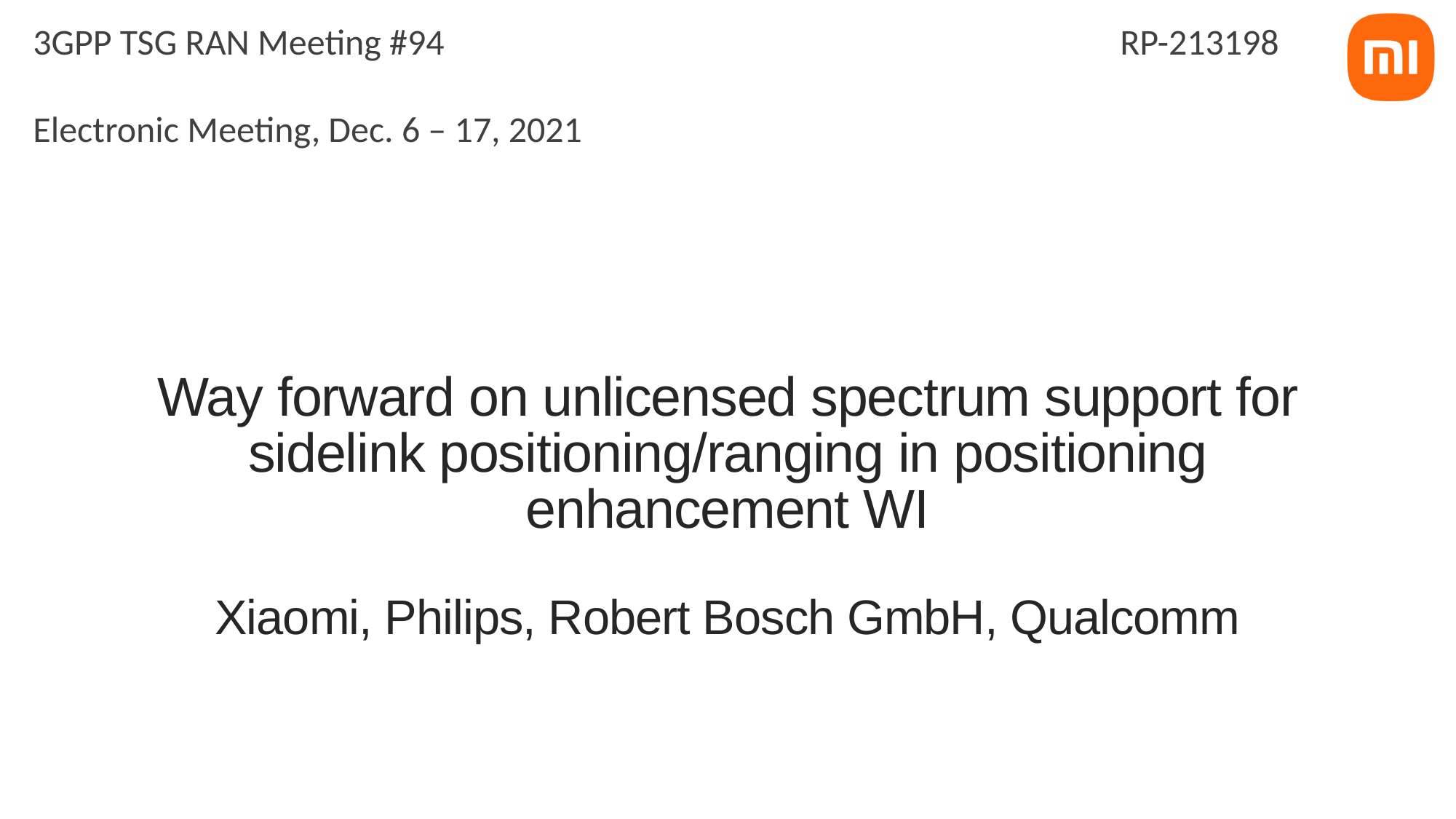

3GPP TSG RAN Meeting #94
Electronic Meeting, Dec. 6 – 17, 2021
RP-213198
# Way forward on unlicensed spectrum support for sidelink positioning/ranging in positioning enhancement WI Xiaomi, Philips, Robert Bosch GmbH, Qualcomm